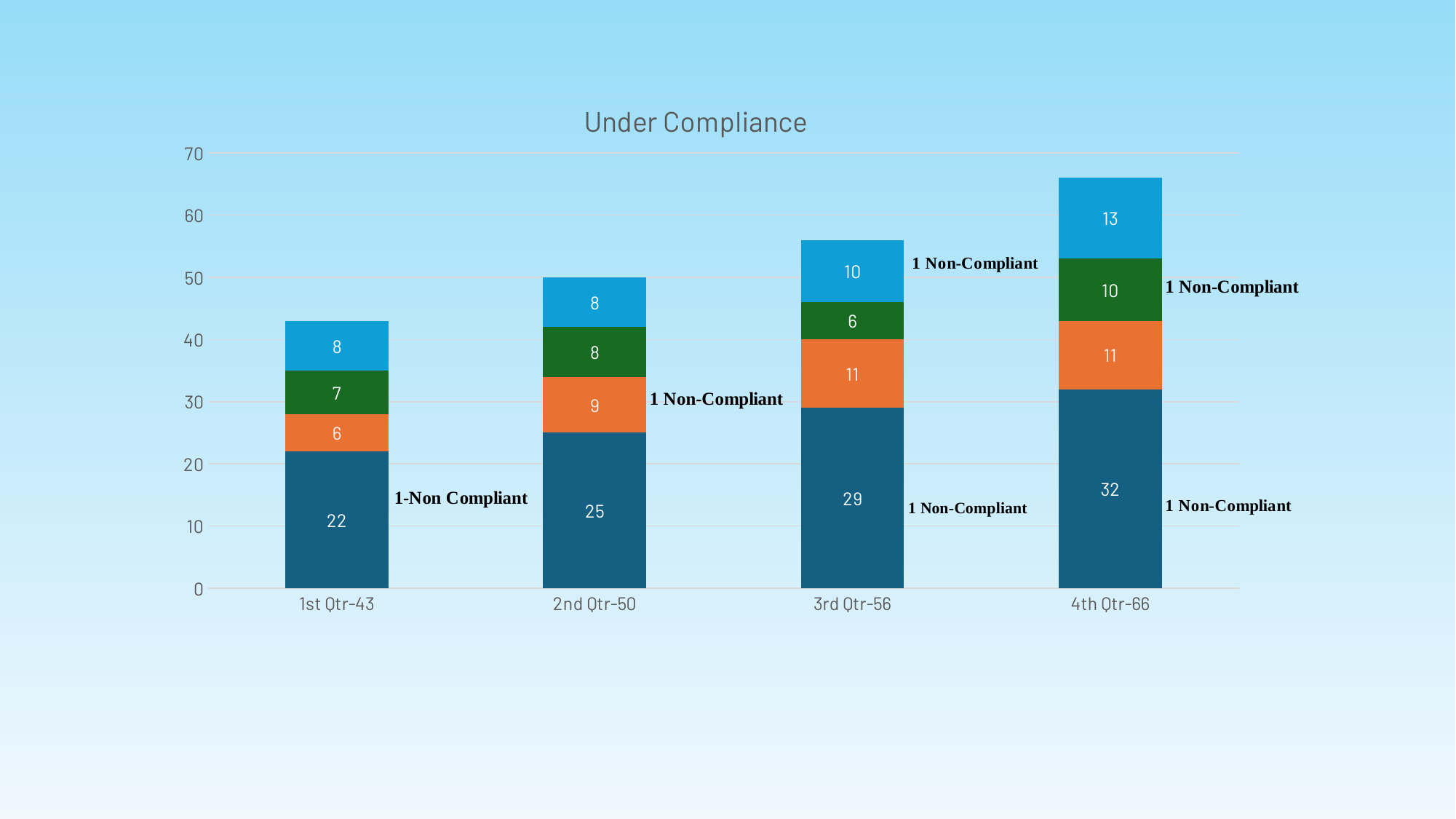

### Chart: Under Compliance

| Category | LPC | SW | MFT | PSY |
|---|---|---|---|---|
| 1st Qtr-43 | 22.0 | 6.0 | 7.0 | 8.0 |
| 2nd Qtr-50 | 25.0 | 9.0 | 8.0 | 8.0 |
| 3rd Qtr-56 | 29.0 | 11.0 | 6.0 | 10.0 |
| 4th Qtr-66 | 32.0 | 11.0 | 10.0 | 13.0 |